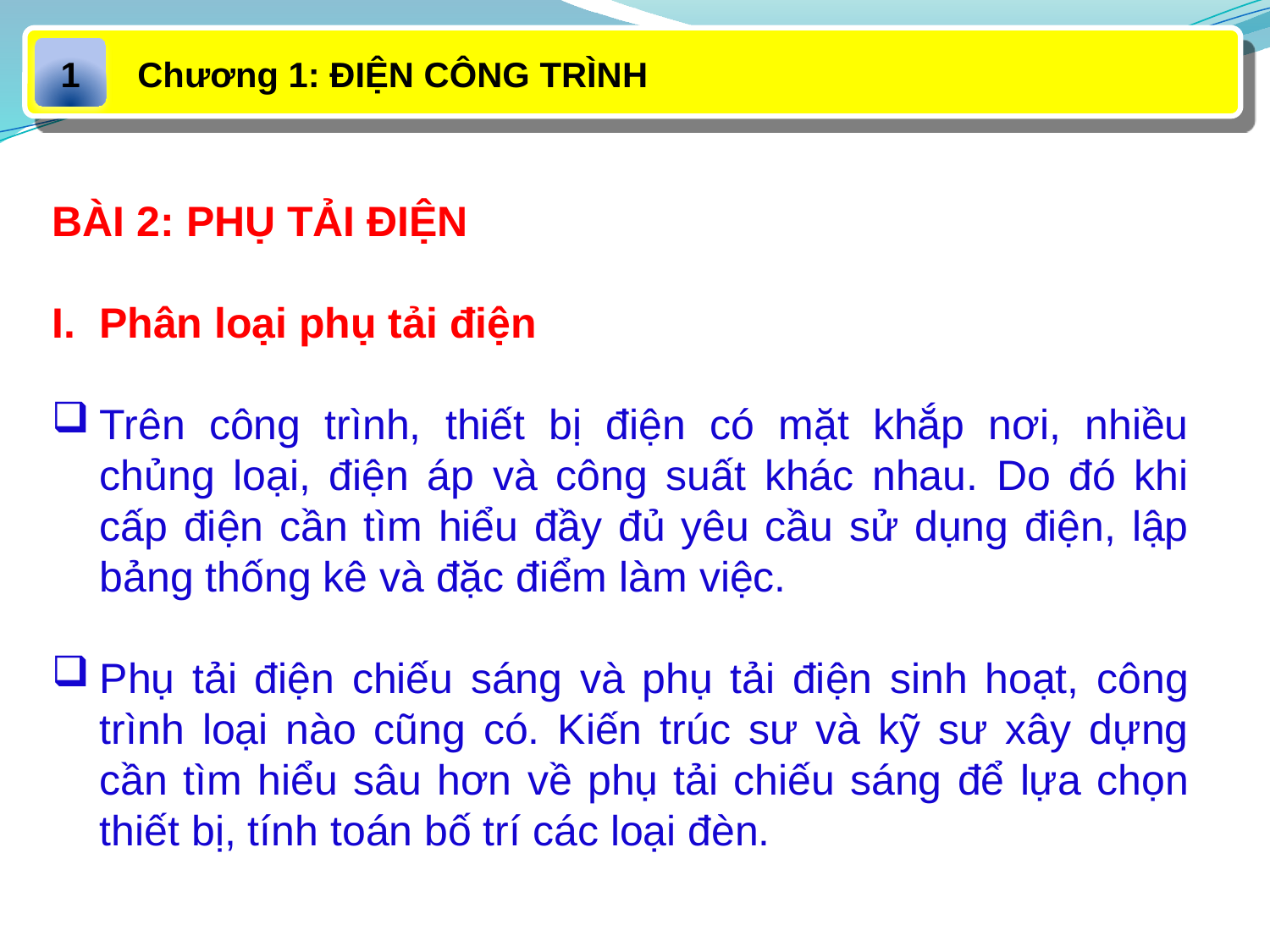

Chương 1: ĐIỆN CÔNG TRÌNH
1

BÀI 2: PHỤ TẢI ĐIỆN

I.  Phân loại phụ tải điện

Trên công trình, thiết bị điện có mặt khắp nơi, nhiều chủng loại, điện áp và công suất khác nhau. Do đó khi cấp điện cần tìm hiểu đầy đủ yêu cầu sử dụng điện, lập bảng thống kê và đặc điểm làm việc.

Phụ tải điện chiếu sáng và phụ tải điện sinh hoạt, công trình loại nào cũng có. Kiến trúc sư và kỹ sư xây dựng cần tìm hiểu sâu hơn về phụ tải chiếu sáng để lựa chọn thiết bị, tính toán bố trí các loại đèn.